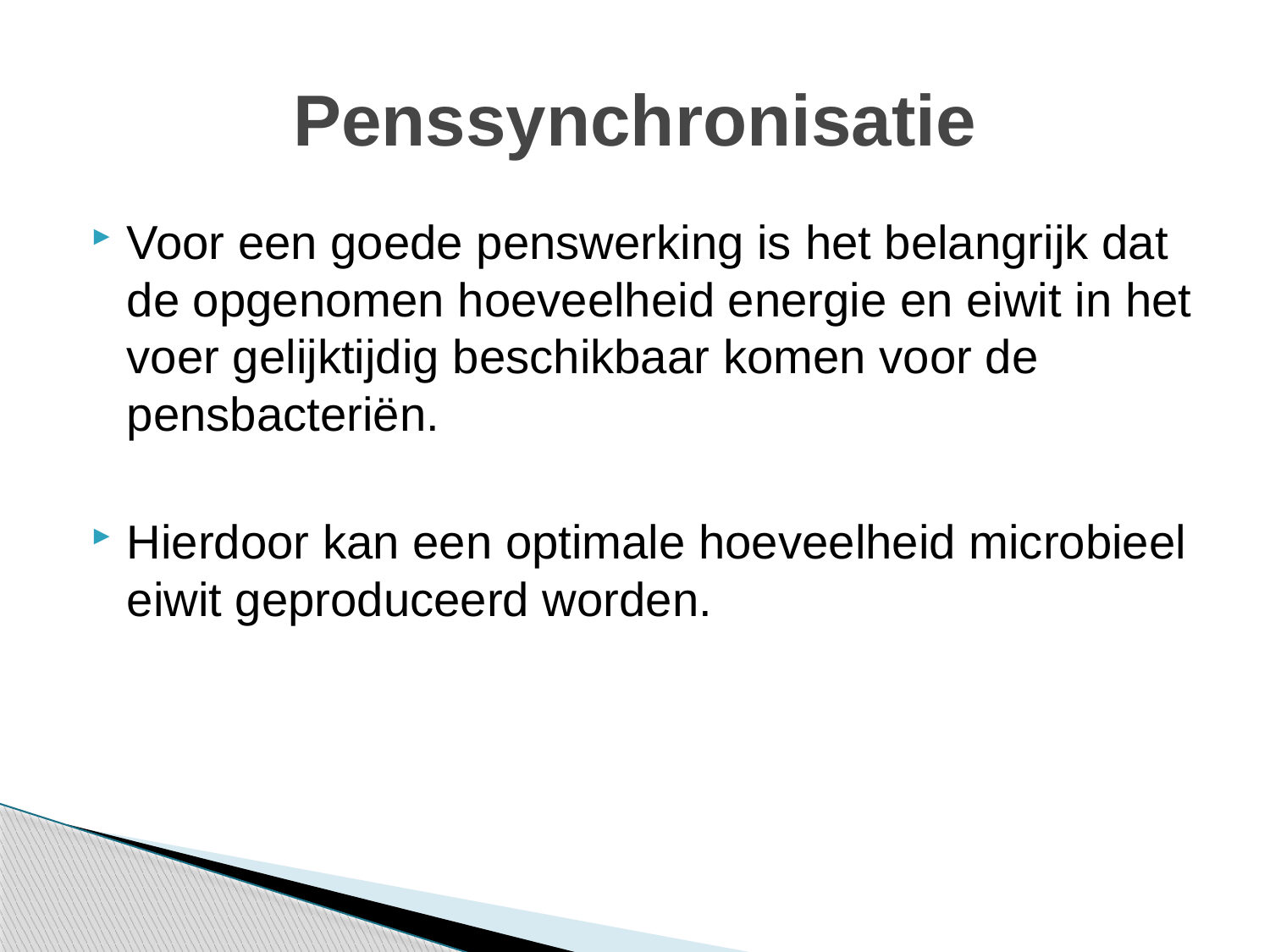

# Penssynchronisatie
Voor een goede penswerking is het belangrijk dat de opgenomen hoeveelheid energie en eiwit in het voer gelijktijdig beschikbaar komen voor de pensbacteriën.

Hierdoor kan een optimale hoeveelheid microbieel eiwit geproduceerd worden.